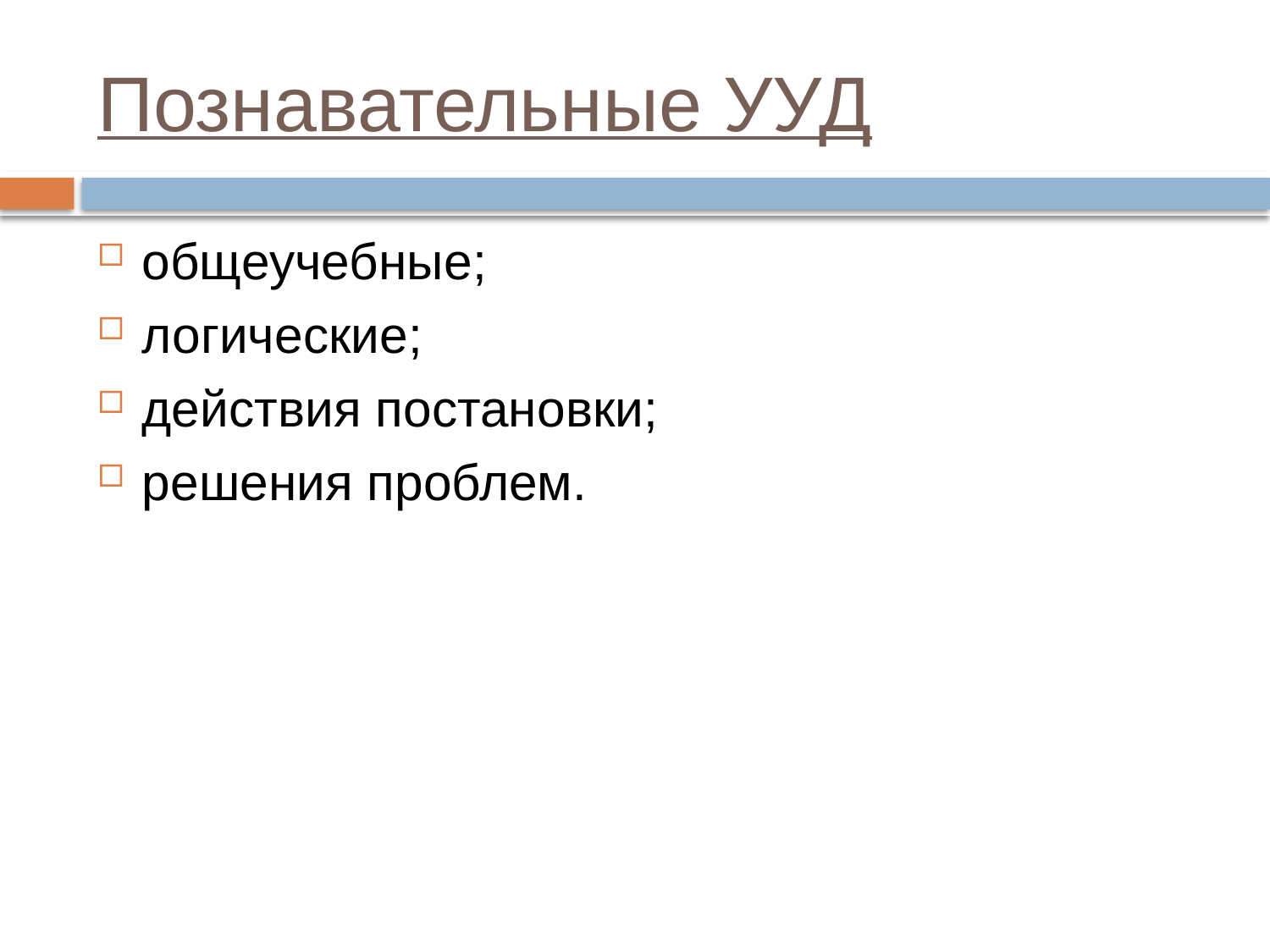

# Познавательные УУД
общеучебные;
логические;
действия постановки;
решения проблем.